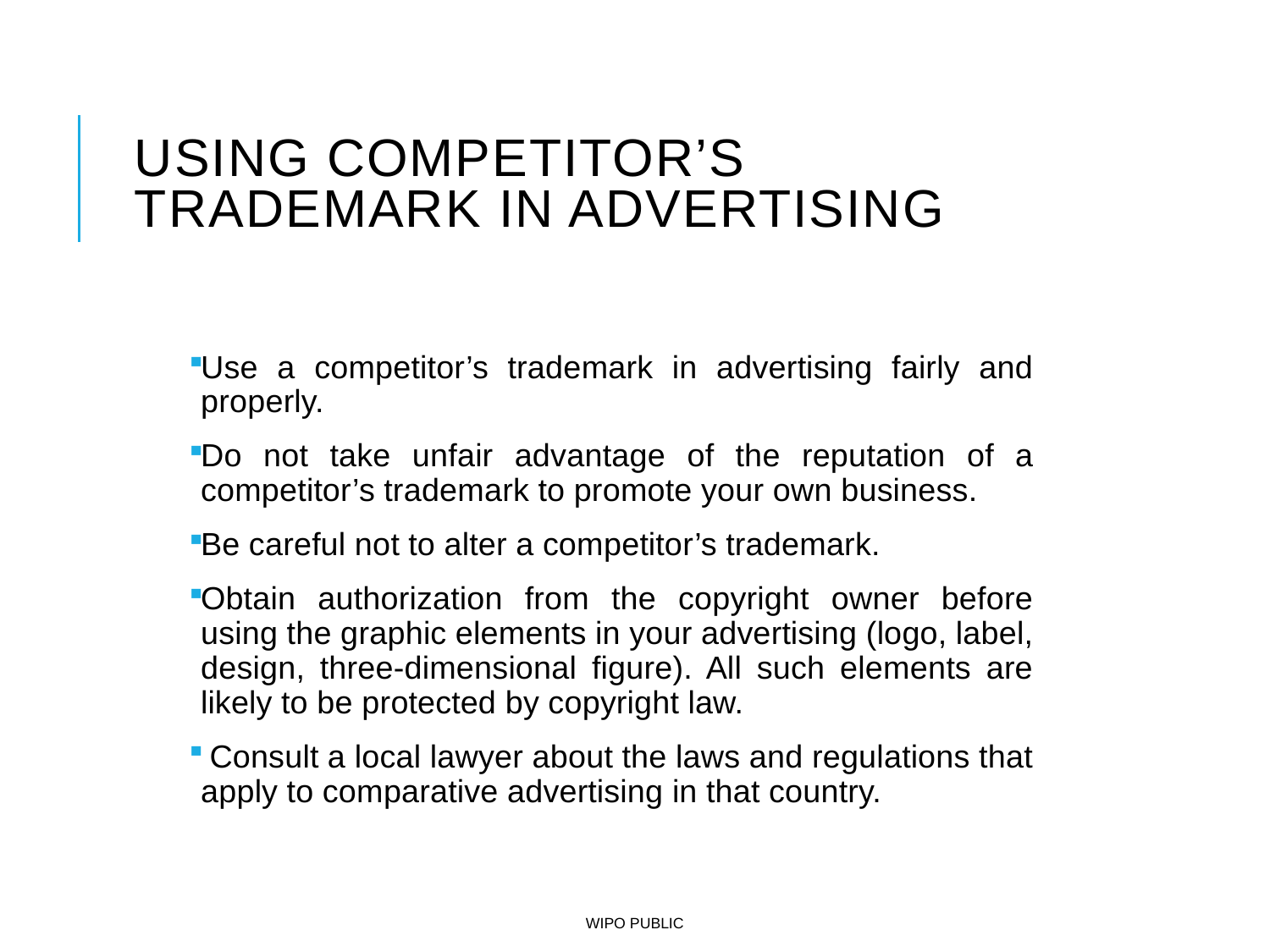

# Using competitor’s trademark in advertising
Use a competitor’s trademark in advertising fairly and properly.
Do not take unfair advantage of the reputation of a competitor’s trademark to promote your own business.
Be careful not to alter a competitor’s trademark.
Obtain authorization from the copyright owner before using the graphic elements in your advertising (logo, label, design, three-dimensional figure). All such elements are likely to be protected by copyright law.
 Consult a local lawyer about the laws and regulations that apply to comparative advertising in that country.